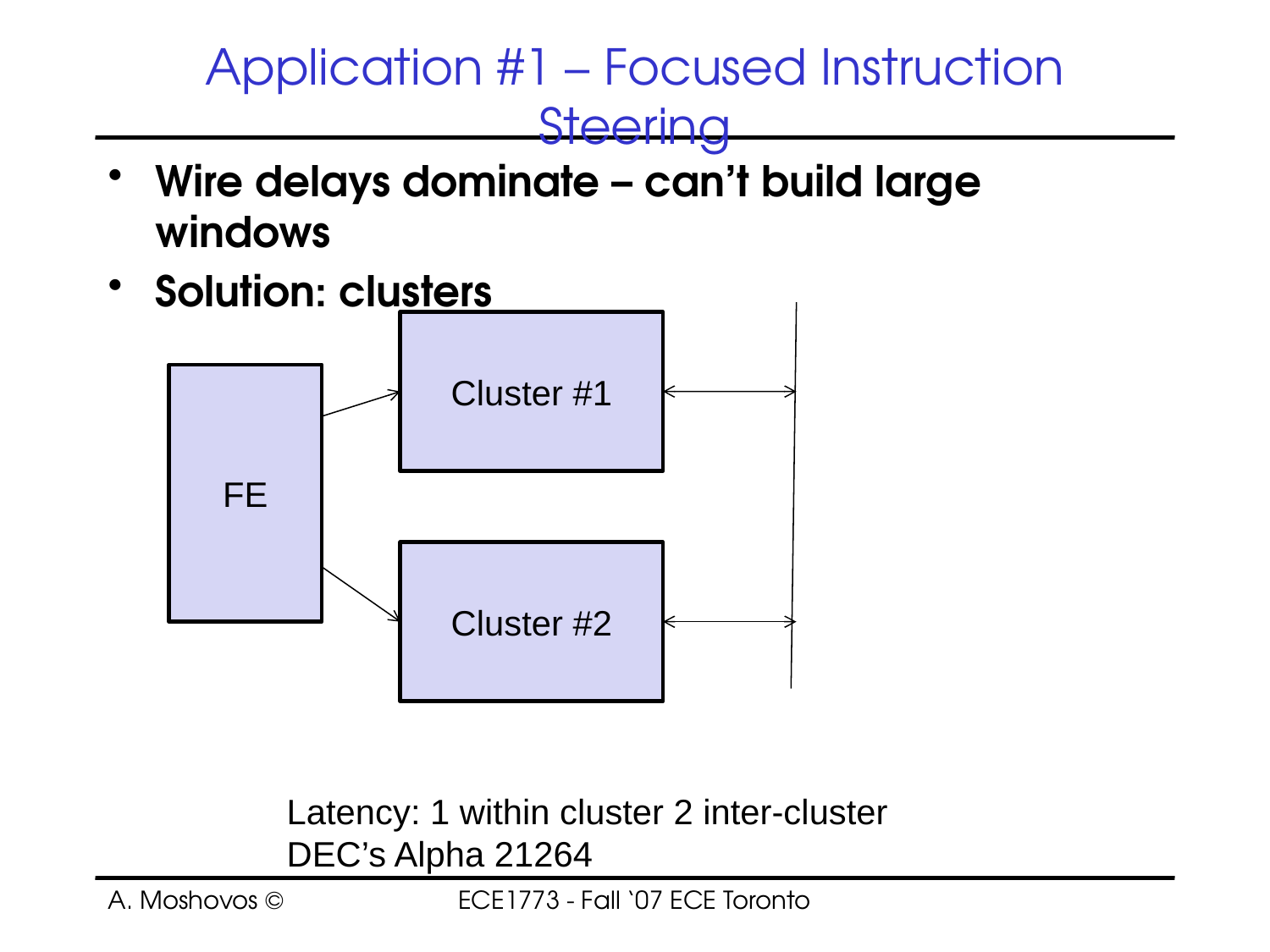

# Application #1 – Focused Instruction Steering
Wire delays dominate – can’t build large windows
Solution: clusters
Cluster #1
FE
Cluster #2
Latency: 1 within cluster 2 inter-cluster
DEC’s Alpha 21264
A. Moshovos ©
ECE1773 - Fall ‘07 ECE Toronto